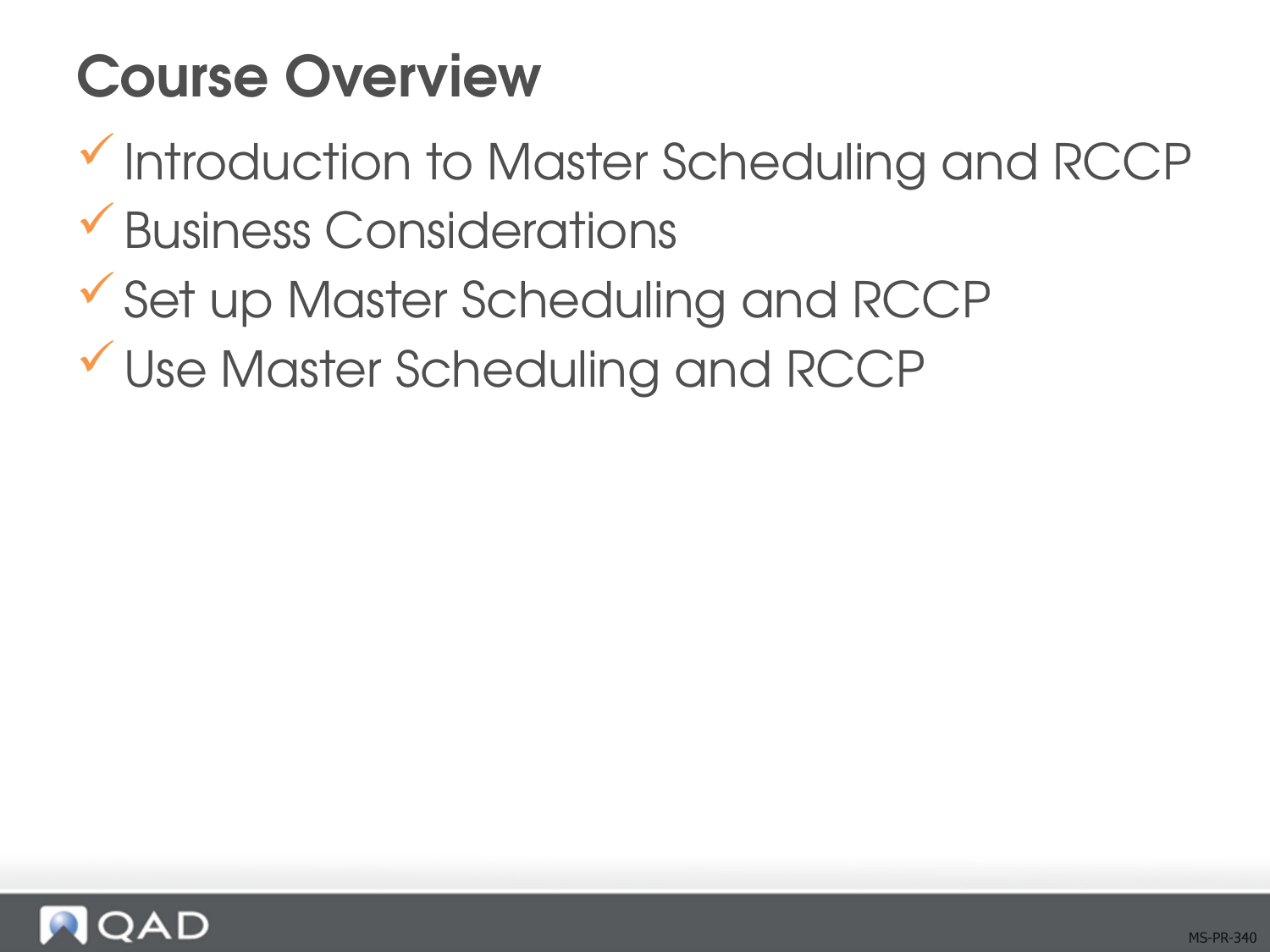

# Course Overview
Introduction to Master Scheduling and RCCP
Business Considerations
Set up Master Scheduling and RCCP
Use Master Scheduling and RCCP
MS-PR-340